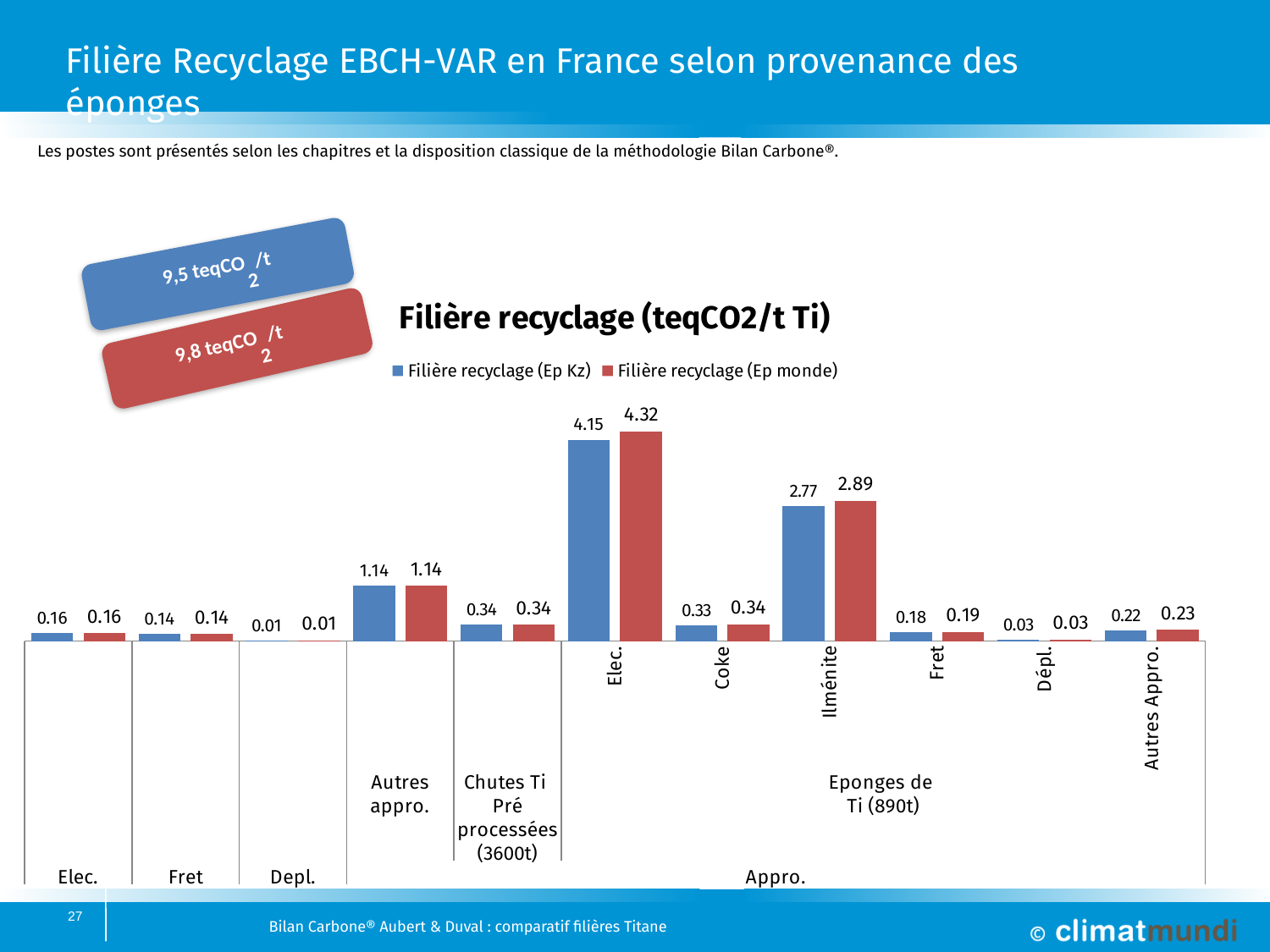

# Filière Recyclage EBCH-VAR en France selon provenance des éponges
Les postes sont présentés selon les chapitres et la disposition classique de la méthodologie Bilan Carbone®.
9,5 teqCO2/t

### Chart: Filière recyclage (teqCO2/t Ti)

| Category | Filière recyclage (Ep Kz) | Filière recyclage (Ep monde) |
|---|---|---|
|  | 0.1585321100917433 | 0.15853211009174328 |
|  | 0.14442729183156397 | 0.14442729183156397 |
|  | 0.0119412144839893 | 0.0119412144839893 |
|  | 1.1416735692442121 | 1.1416735692442121 |
|  | 0.33707916295523127 | 0.33707916295523127 |
| Elec. | 4.146970709724769 | 4.320222995776675 |
| Coke | 0.3270533976734901 | 0.3407170458577169 |
| Ilménite | 2.773196470098007 | 2.8890551683494397 |
| Fret | 0.18090058987893806 | 0.18845826099322088 |
| Dépl. | 0.02529388051998615 | 0.026350609137078783 |
| Autres Appro. | 0.22101637116644843 | 0.2302500007818414 |
9,8 teqCO2/t